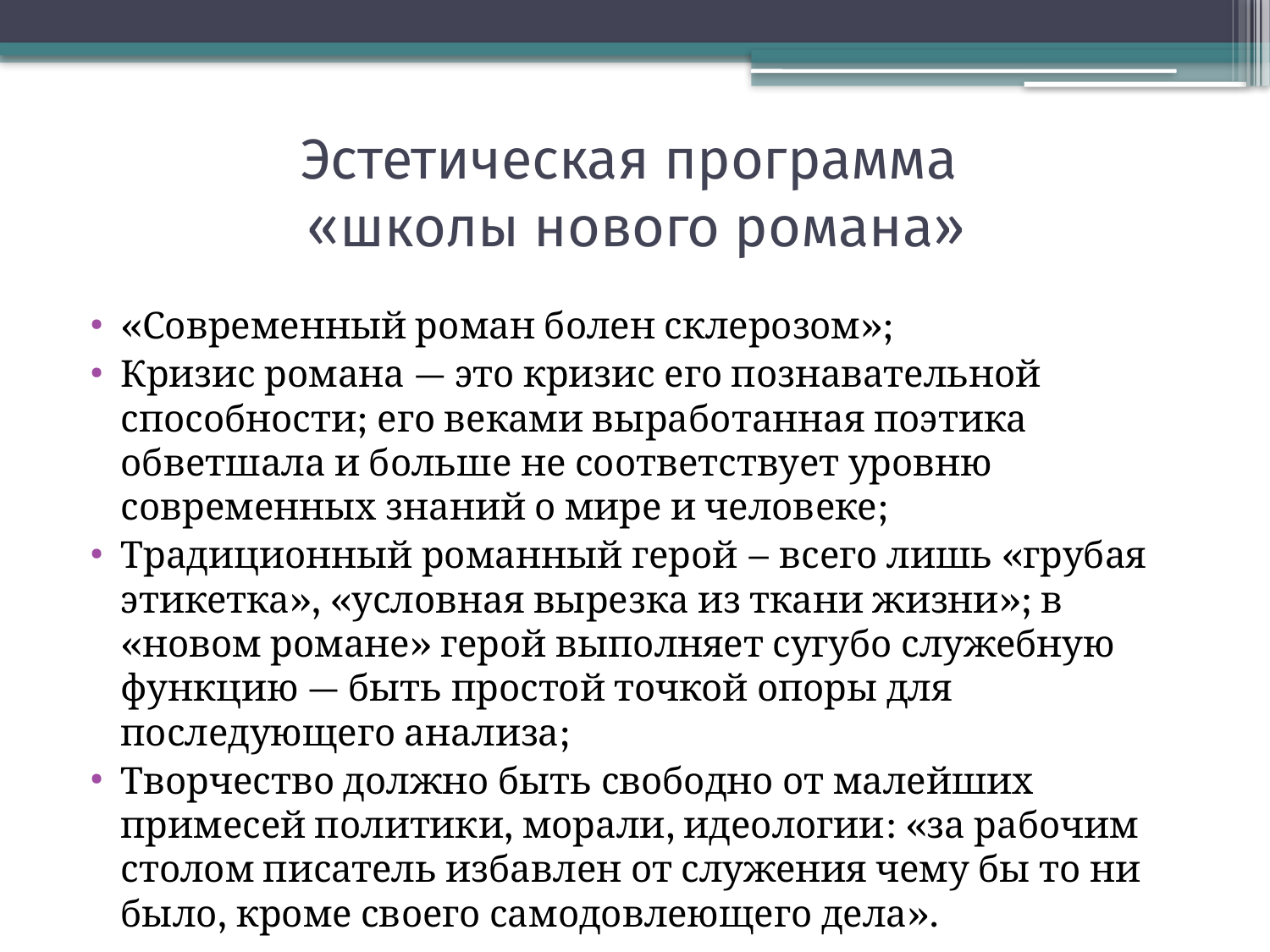

# Эстетическая программа «школы нового романа»
«Современный роман болен склерозом»;
Кризис романа — это кризис его познавательной способности; его веками выработанная поэтика обветшала и больше не соответствует уровню современных знаний о мире и человеке;
Традиционный романный герой – всего лишь «грубая этикетка», «условная вырезка из ткани жизни»; в «новом романе» герой выполняет сугубо служебную функцию — быть простой точкой опоры для последующего анализа;
Творчество должно быть свободно от малейших примесей политики, морали, идеологии: «за рабочим столом писатель избавлен от служения чему бы то ни было, кроме своего самодовлеющего дела».